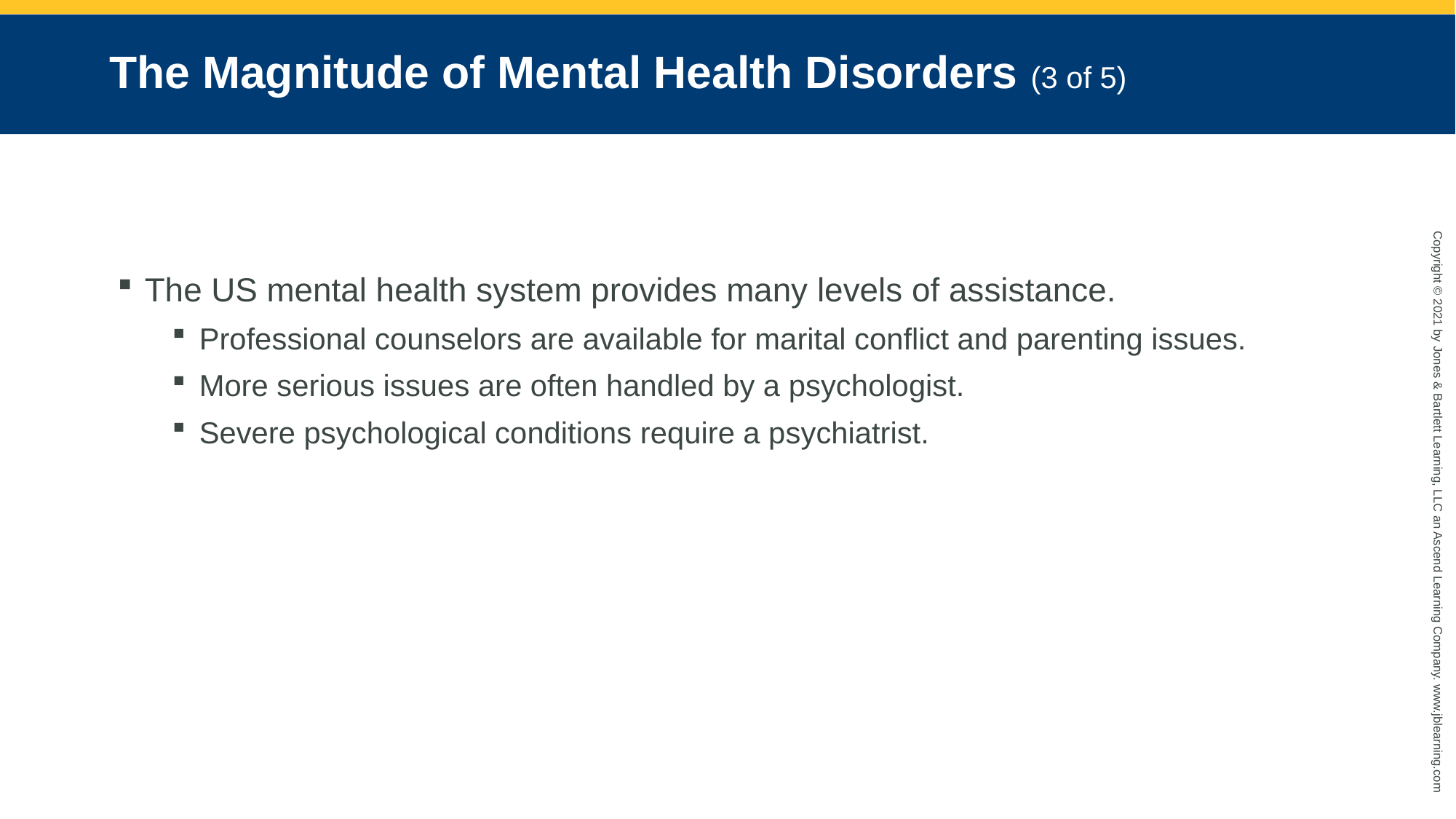

# The Magnitude of Mental Health Disorders (3 of 5)
The US mental health system provides many levels of assistance.
Professional counselors are available for marital conflict and parenting issues.
More serious issues are often handled by a psychologist.
Severe psychological conditions require a psychiatrist.